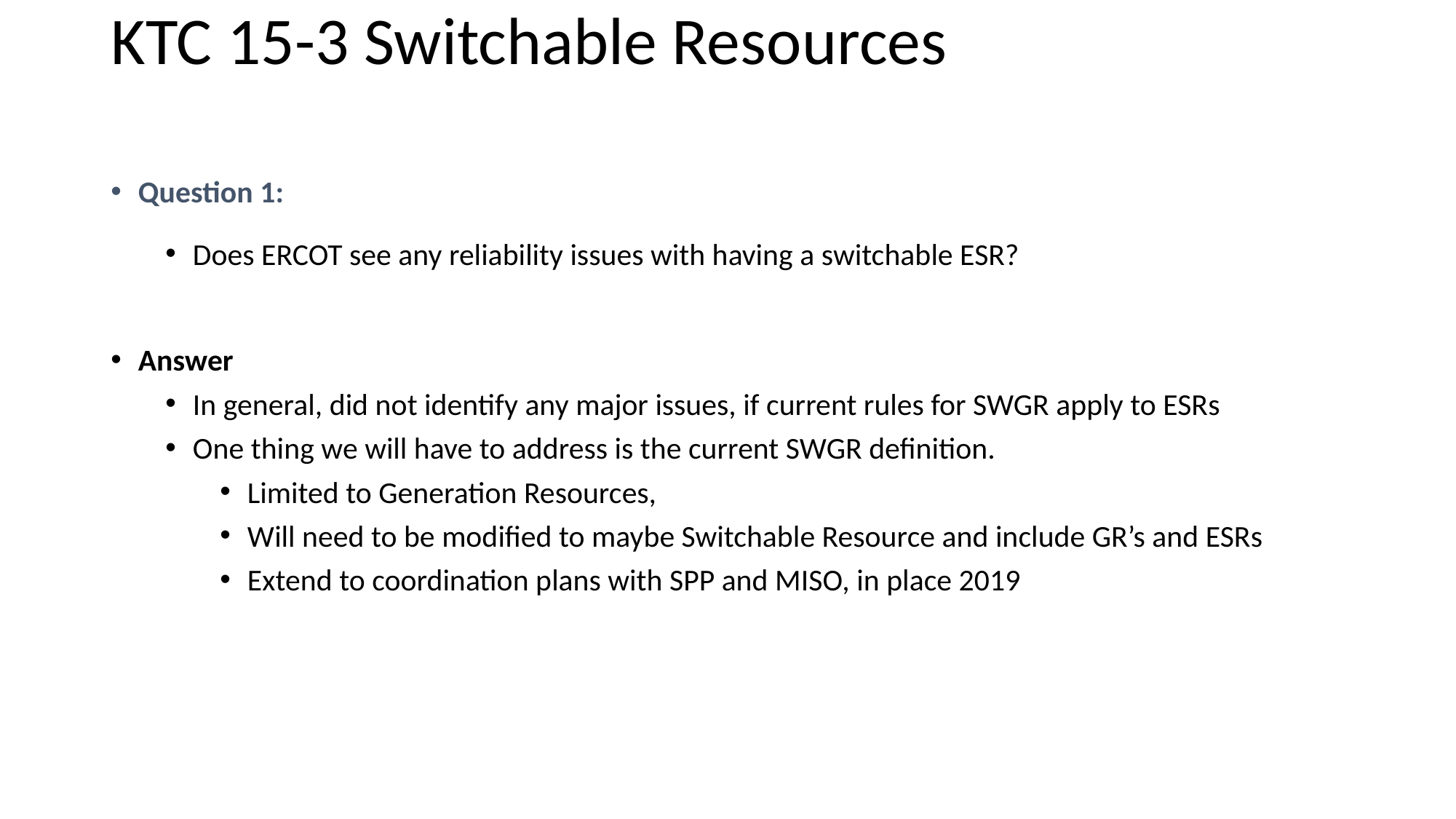

# KTC 15-3 Switchable Resources
Question 1:
Does ERCOT see any reliability issues with having a switchable ESR?

Answer
In general, did not identify any major issues, if current rules for SWGR apply to ESRs
One thing we will have to address is the current SWGR definition.
Limited to Generation Resources,
Will need to be modified to maybe Switchable Resource and include GR’s and ESRs
Extend to coordination plans with SPP and MISO, in place 2019